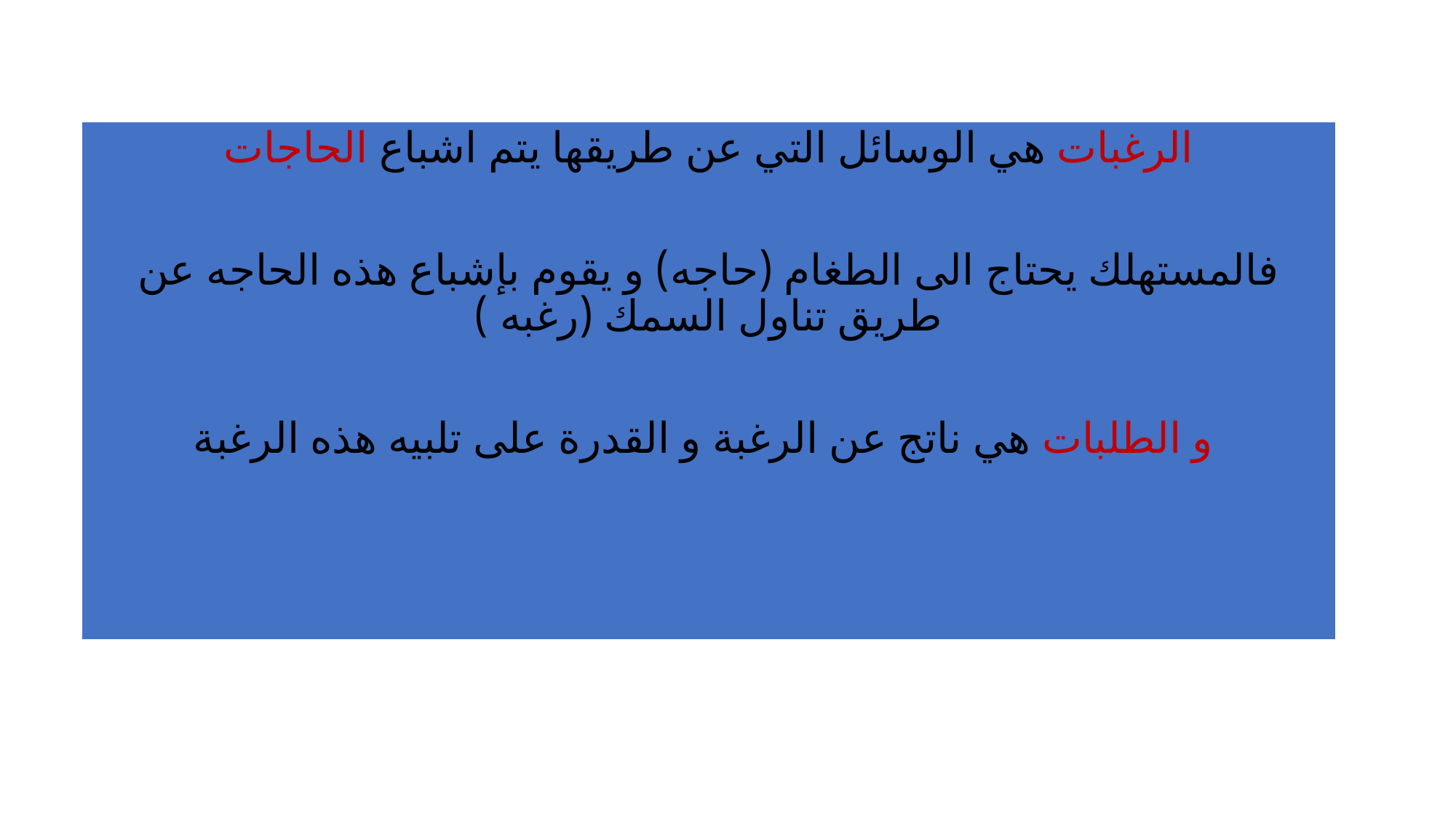

الرغبات هي الوسائل التي عن طريقها يتم اشباع الحاجات

فالمستهلك يحتاج الى الطغام (حاجه) و يقوم بإشباع هذه الحاجه عن طريق تناول السمك (رغبه )

و الطلبات هي ناتج عن الرغبة و القدرة على تلبيه هذه الرغبة